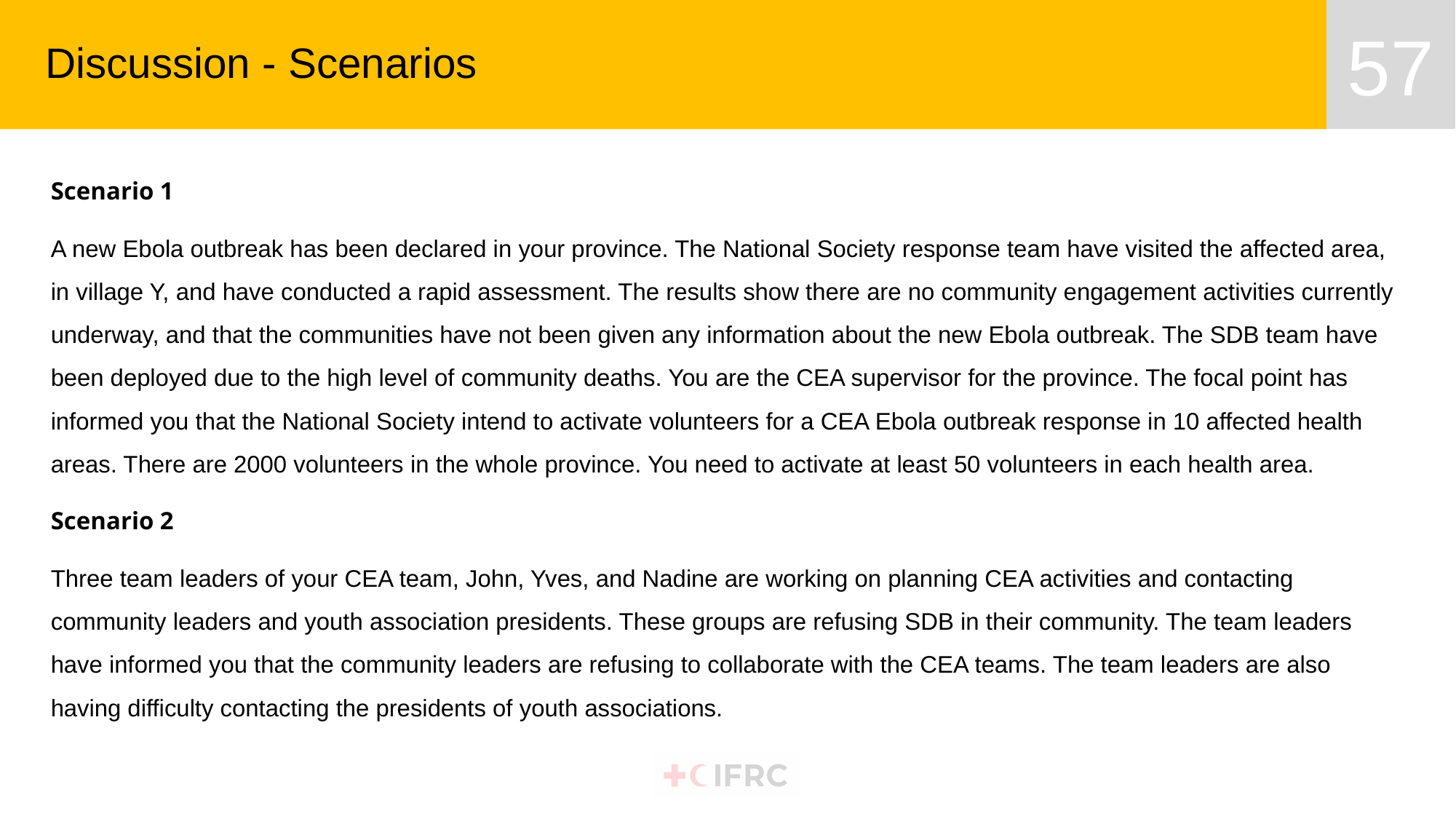

# Discussion - Scenarios
Scenario 1
A new Ebola outbreak has been declared in your province. The National Society response team have visited the affected area, in village Y, and have conducted a rapid assessment. The results show there are no community engagement activities currently underway, and that the communities have not been given any information about the new Ebola outbreak. The SDB team have been deployed due to the high level of community deaths. You are the CEA supervisor for the province. The focal point has informed you that the National Society intend to activate volunteers for a CEA Ebola outbreak response in 10 affected health areas. There are 2000 volunteers in the whole province. You need to activate at least 50 volunteers in each health area.
Scenario 2
Three team leaders of your CEA team, John, Yves, and Nadine are working on planning CEA activities and contacting community leaders and youth association presidents. These groups are refusing SDB in their community. The team leaders have informed you that the community leaders are refusing to collaborate with the CEA teams. The team leaders are also having difficulty contacting the presidents of youth associations.